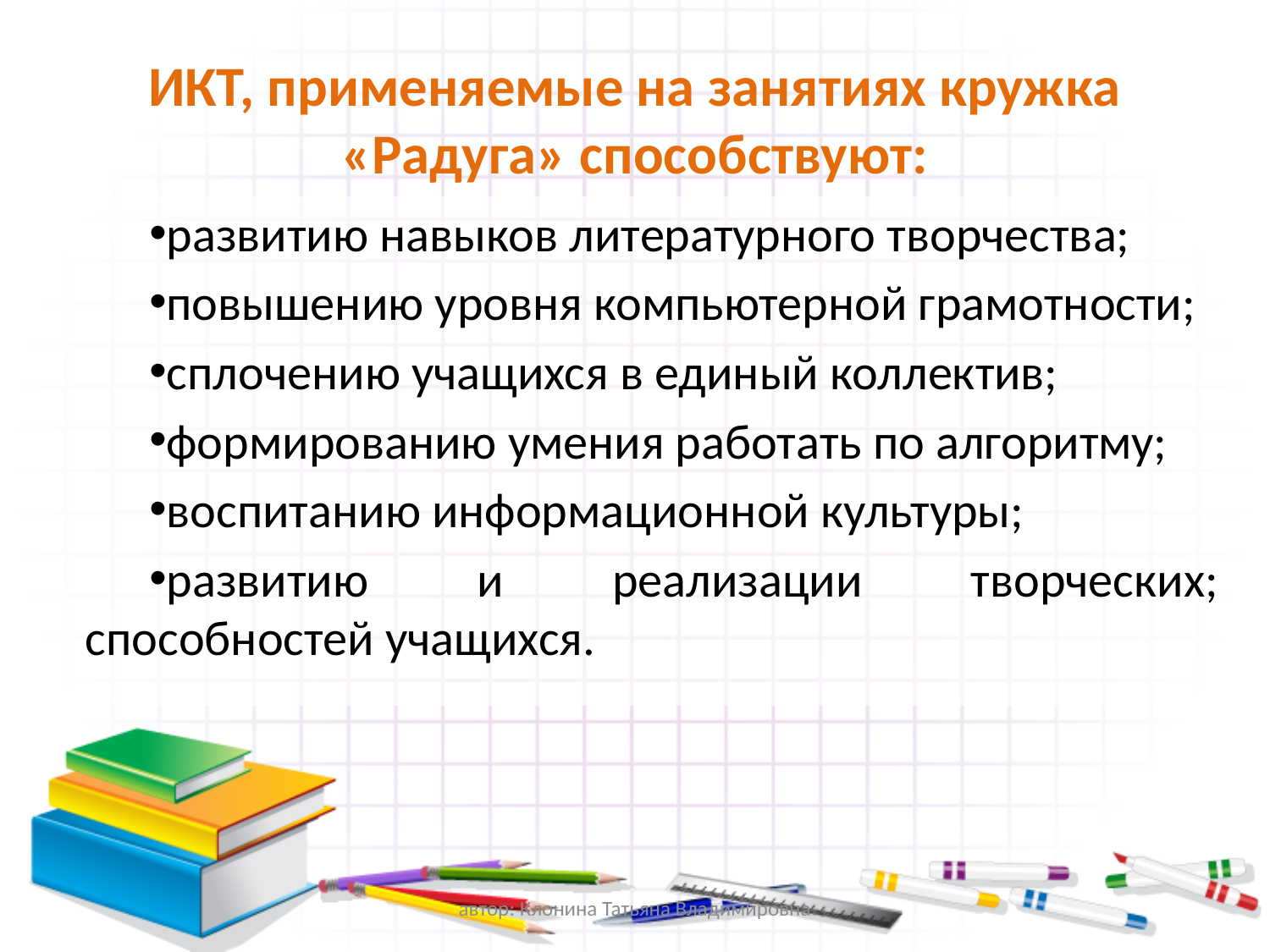

# ИКТ, применяемые на занятиях кружка «Радуга» способствуют:
развитию навыков литературного творчества;
повышению уровня компьютерной грамотности;
сплочению учащихся в единый коллектив;
формированию умения работать по алгоритму;
воспитанию информационной культуры;
развитию и реализации творческих; способностей учащихся.

автор: Клонина Татьяна Владимировна